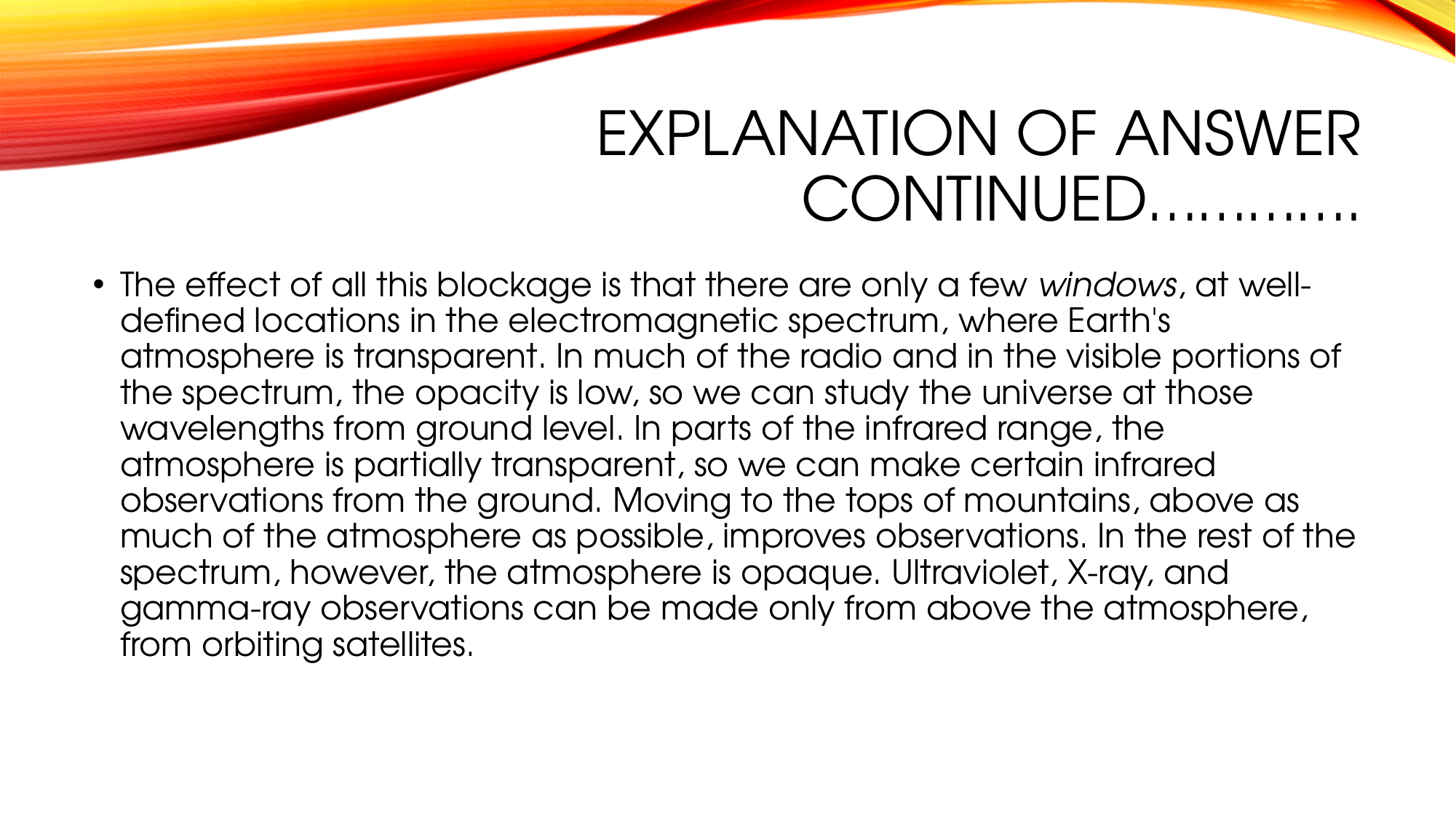

# explanation Of answer continued………….
The effect of all this blockage is that there are only a few windows, at well-defined locations in the electromagnetic spectrum, where Earth's atmosphere is transparent. In much of the radio and in the visible portions of the spectrum, the opacity is low, so we can study the universe at those wavelengths from ground level. In parts of the infrared range, the atmosphere is partially transparent, so we can make certain infrared observations from the ground. Moving to the tops of mountains, above as much of the atmosphere as possible, improves observations. In the rest of the spectrum, however, the atmosphere is opaque. Ultraviolet, X-ray, and gamma-ray observations can be made only from above the atmosphere, from orbiting satellites.